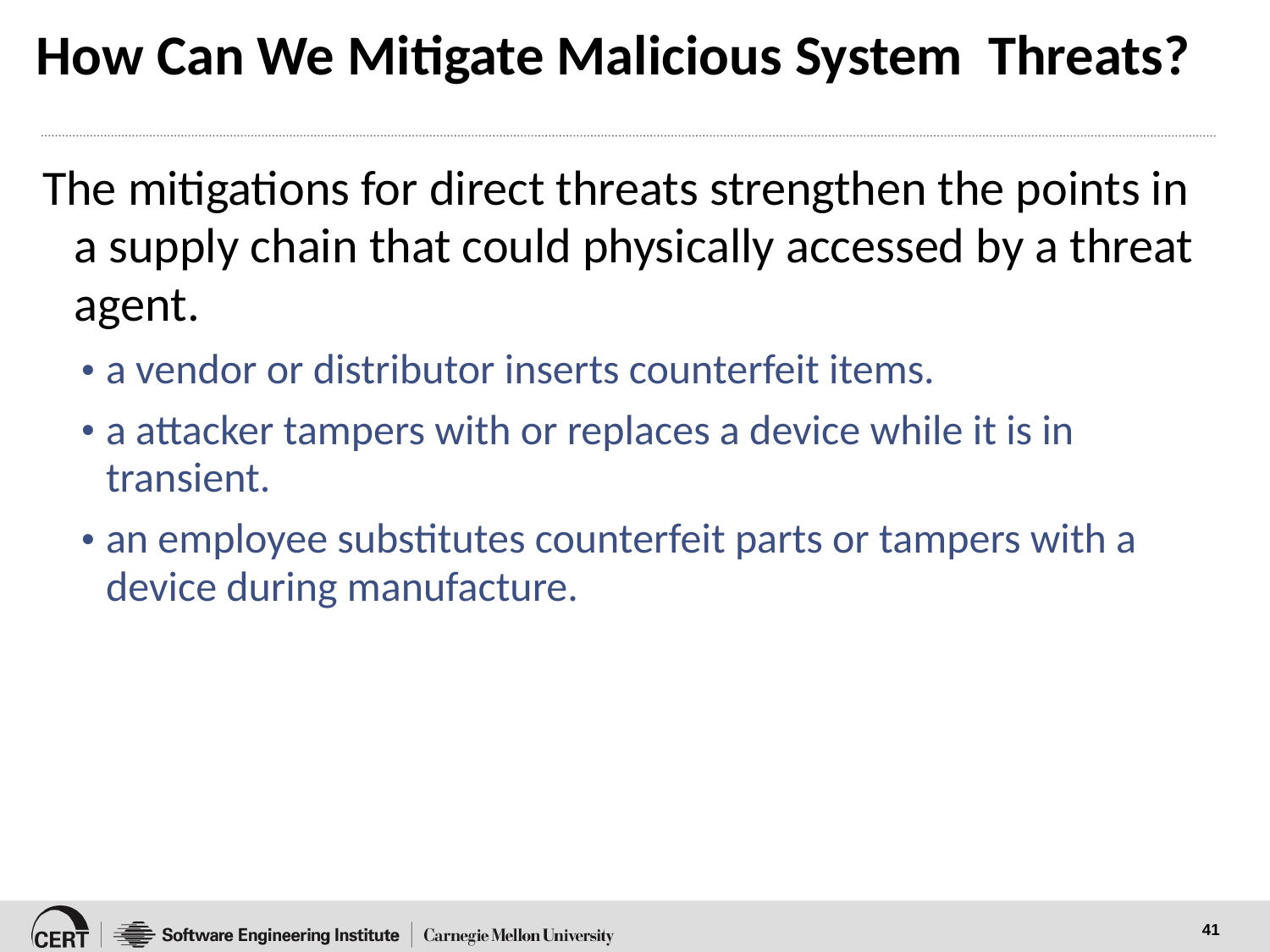

# How Can We Mitigate Malicious System  Threats?
The mitigations for direct threats strengthen the points in a supply chain that could physically accessed by a threat agent.
a vendor or distributor inserts counterfeit items.
a attacker tampers with or replaces a device while it is in transient.
an employee substitutes counterfeit parts or tampers with a device during manufacture.